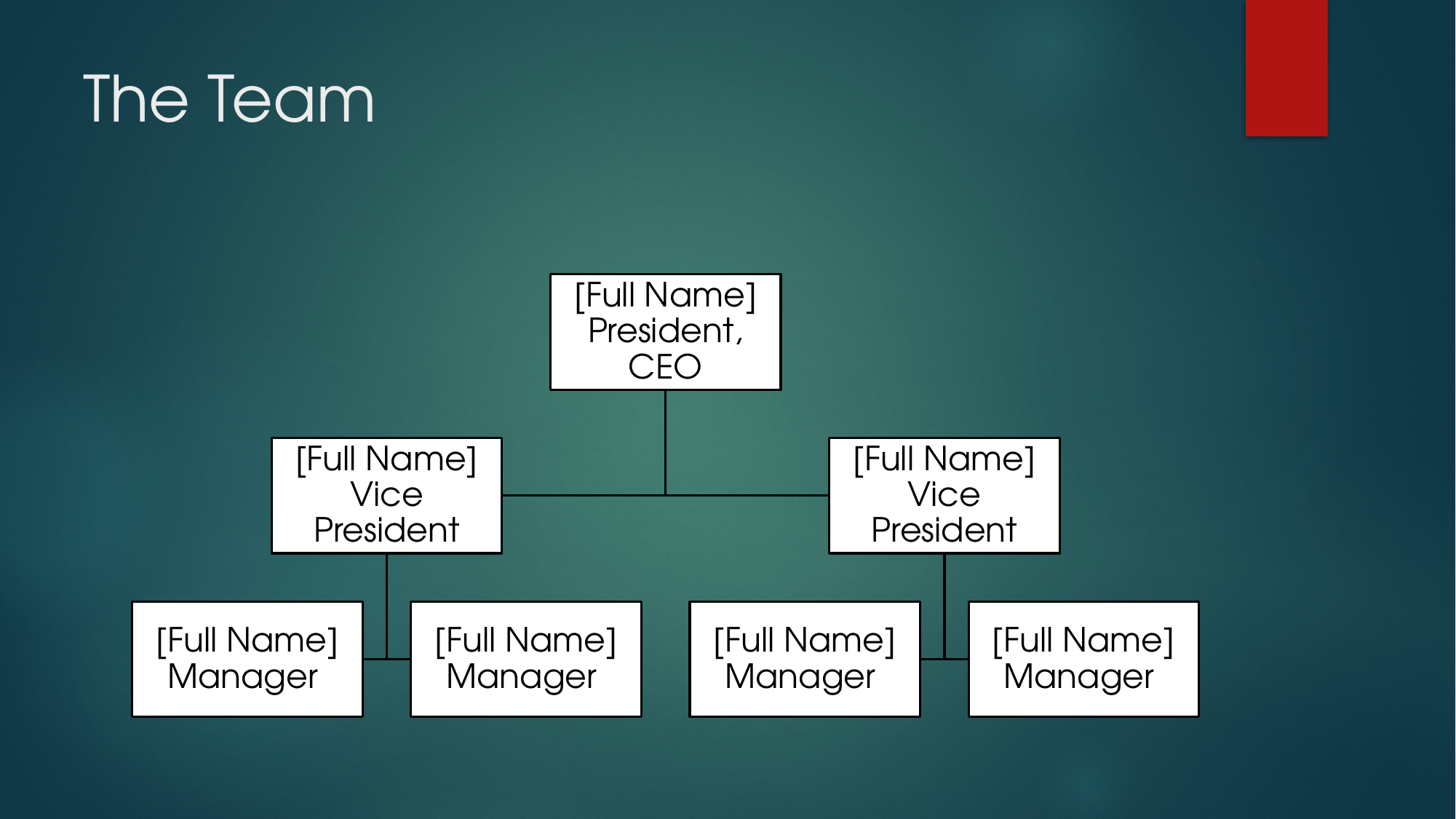

# The Team
[Full Name] President, CEO
[Full Name] Vice President
[Full Name] Manager
[Full Name] Manager
[Full Name] Vice President
[Full Name] Manager
[Full Name] Manager